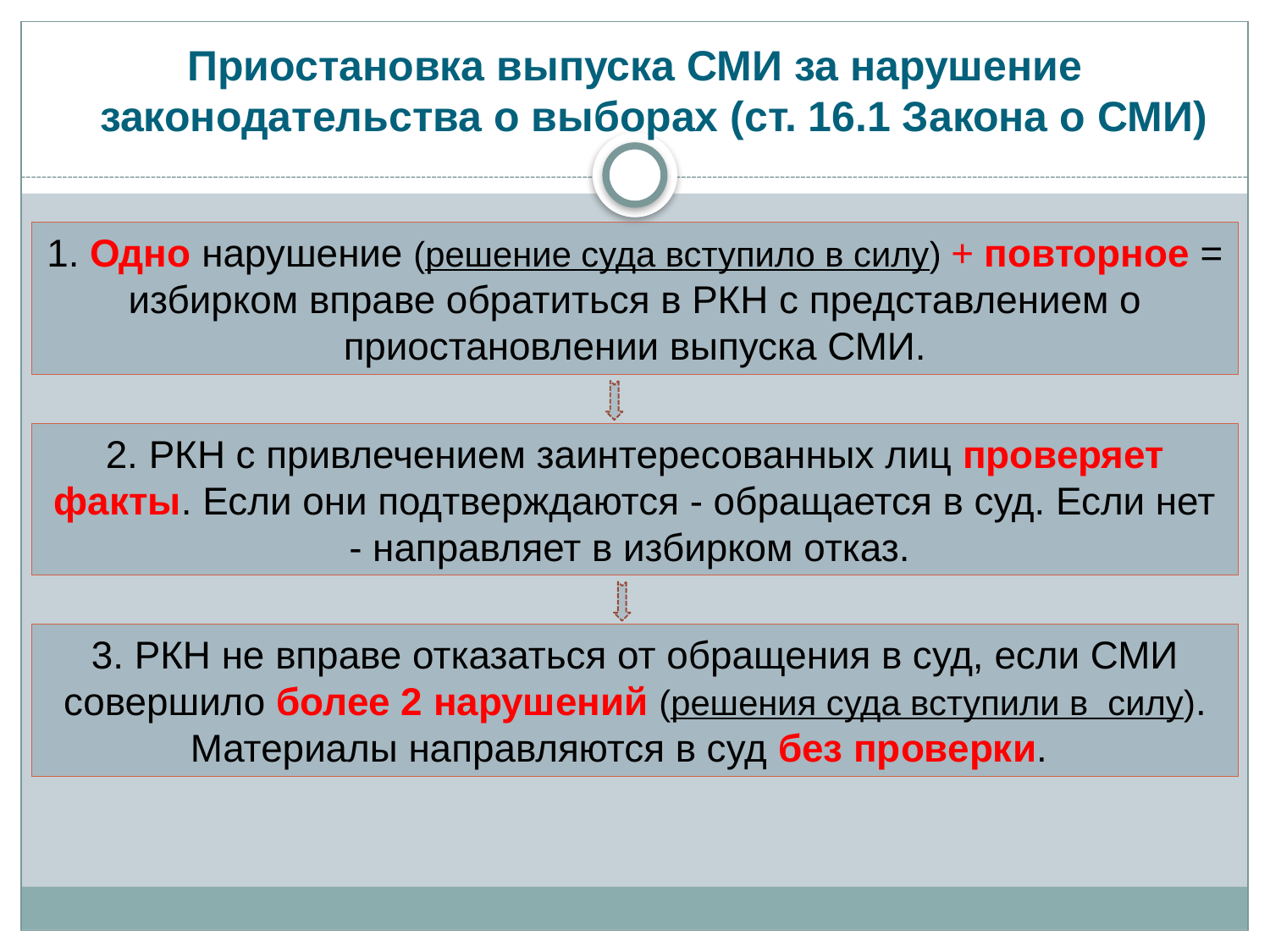

Приостановка выпуска СМИ за нарушение законодательства о выборах (ст. 16.1 Закона о СМИ)
1. Одно нарушение (решение суда вступило в силу) + повторное = избирком вправе обратиться в РКН с представлением о приостановлении выпуска СМИ.

2. РКН с привлечением заинтересованных лиц проверяет факты. Если они подтверждаются - обращается в суд. Если нет - направляет в избирком отказ.

3. РКН не вправе отказаться от обращения в суд, если СМИ совершило более 2 нарушений (решения суда вступили в  силу). Материалы направляются в суд без проверки.